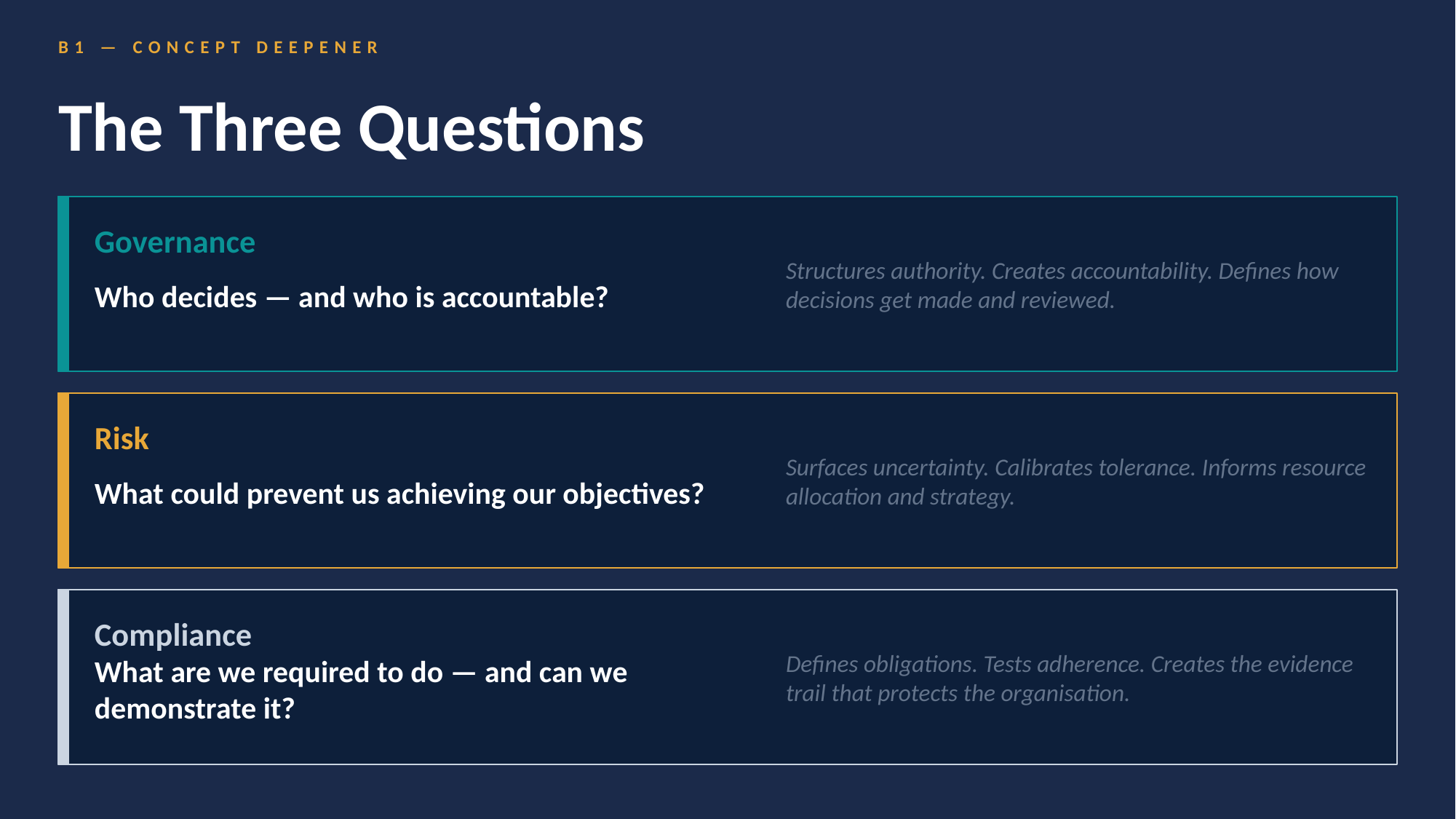

B1 — CONCEPT DEEPENER
The Three Questions

Governance
Structures authority. Creates accountability. Defines how decisions get made and reviewed.
Who decides — and who is accountable?

Risk
Surfaces uncertainty. Calibrates tolerance. Informs resource allocation and strategy.
What could prevent us achieving our objectives?

Compliance
Defines obligations. Tests adherence. Creates the evidence trail that protects the organisation.
What are we required to do — and can we demonstrate it?